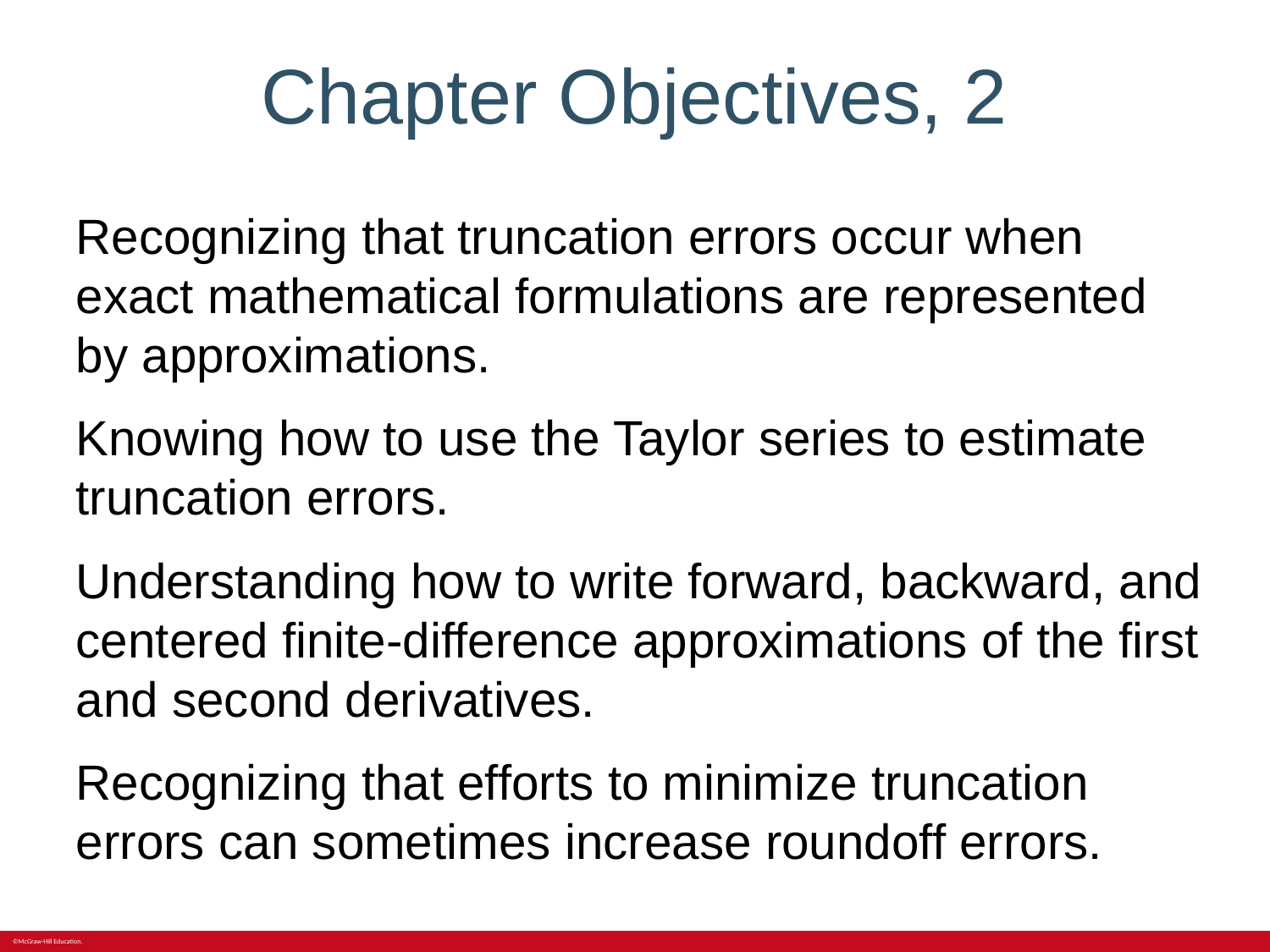

# Chapter Objectives, 2
Recognizing that truncation errors occur when exact mathematical formulations are represented by approximations.
Knowing how to use the Taylor series to estimate truncation errors.
Understanding how to write forward, backward, and centered finite-difference approximations of the first and second derivatives.
Recognizing that efforts to minimize truncation errors can sometimes increase roundoff errors.